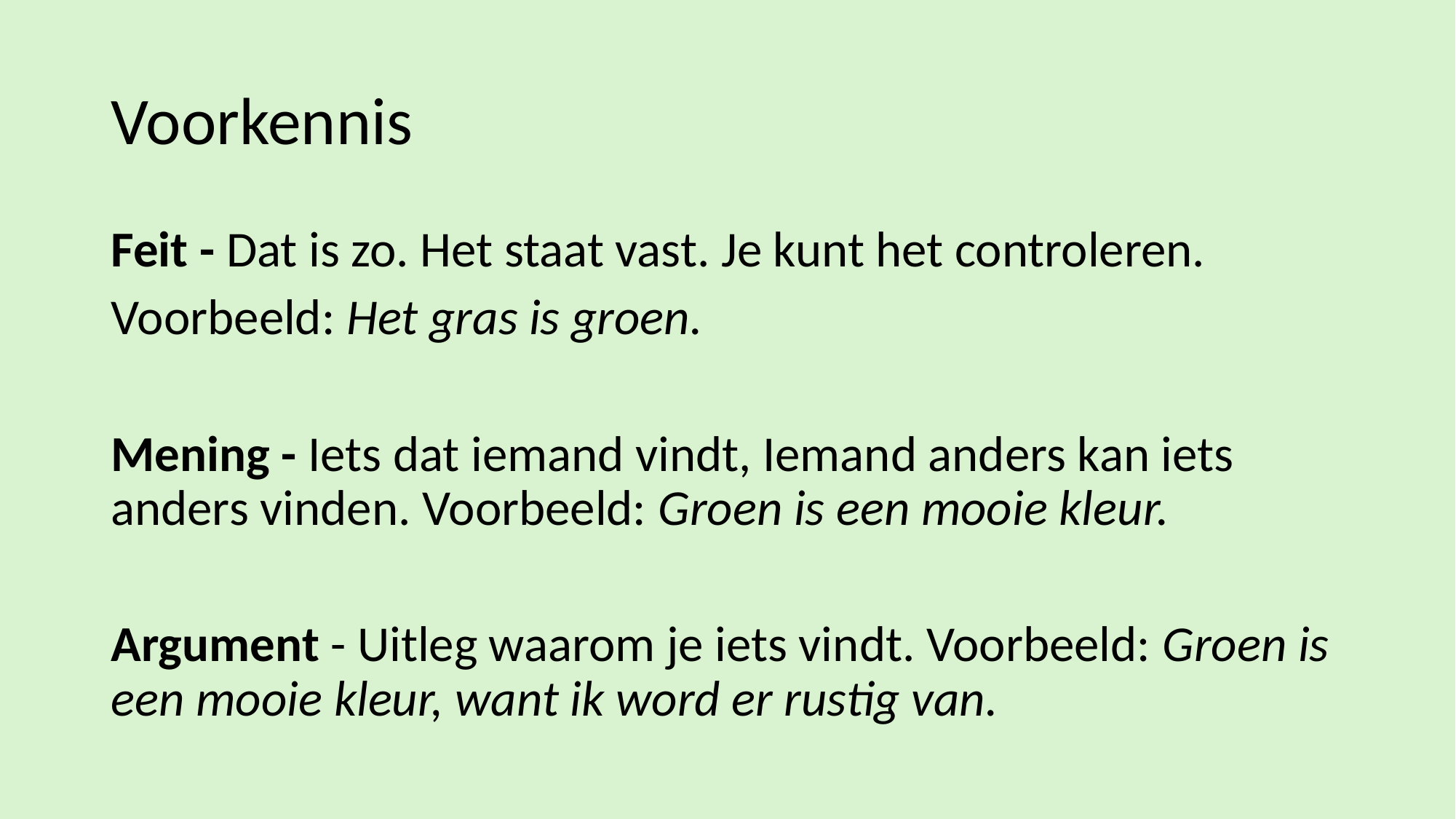

# Voorkennis
Feit - Dat is zo. Het staat vast. Je kunt het controleren.
Voorbeeld: Het gras is groen.

Mening - Iets dat iemand vindt, Iemand anders kan iets anders vinden. Voorbeeld: Groen is een mooie kleur.

Argument - Uitleg waarom je iets vindt. Voorbeeld: Groen is een mooie kleur, want ik word er rustig van.